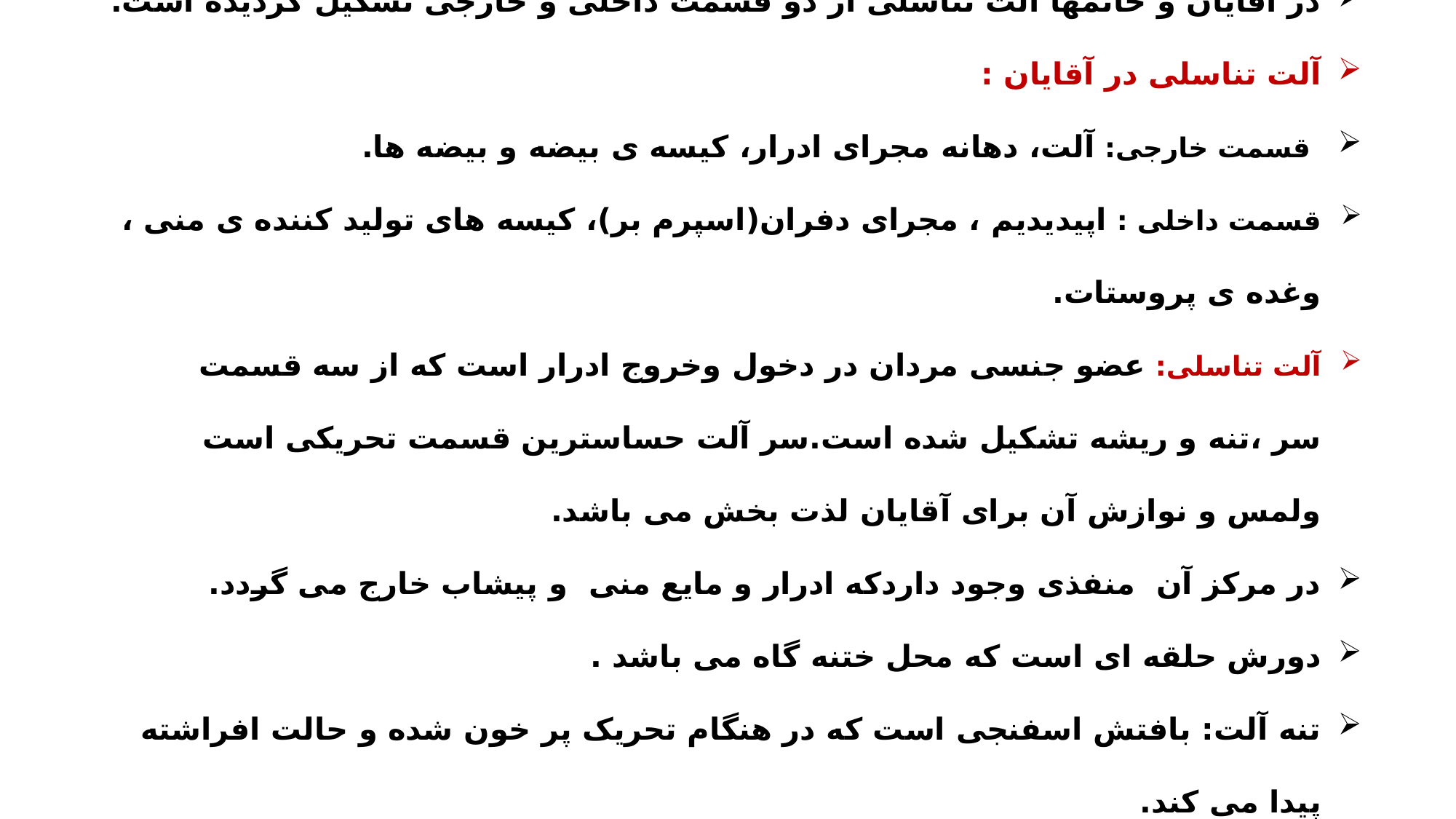

در آقایان و خانمها آلت تناسلی از دو قسمت داخلی و خارجی تشکیل گردیده است.
آلت تناسلی در آقایان :
 قسمت خارجی: آلت، دهانه مجرای ادرار، کیسه ی بیضه و بیضه ها.
قسمت داخلی : اپیدیدیم ، مجرای دفران(اسپرم بر)، کیسه های تولید کننده ی منی ، وغده ی پروستات.
آلت تناسلی: عضو جنسی مردان در دخول وخروج ادرار است که از سه قسمت سر ،تنه و ریشه تشکیل شده است.سر آلت حساسترین قسمت تحریکی است ولمس و نوازش آن برای آقایان لذت بخش می باشد.
در مرکز آن  منفذی وجود داردکه ادرار و مایع منی  و پیشاب خارج می گردد.
دورش حلقه ای است که محل ختنه گاه می باشد .
تنه آلت: بافتش اسفنجی است که در هنگام تحریک پر خون شده و حالت افراشته پیدا می کند.
18